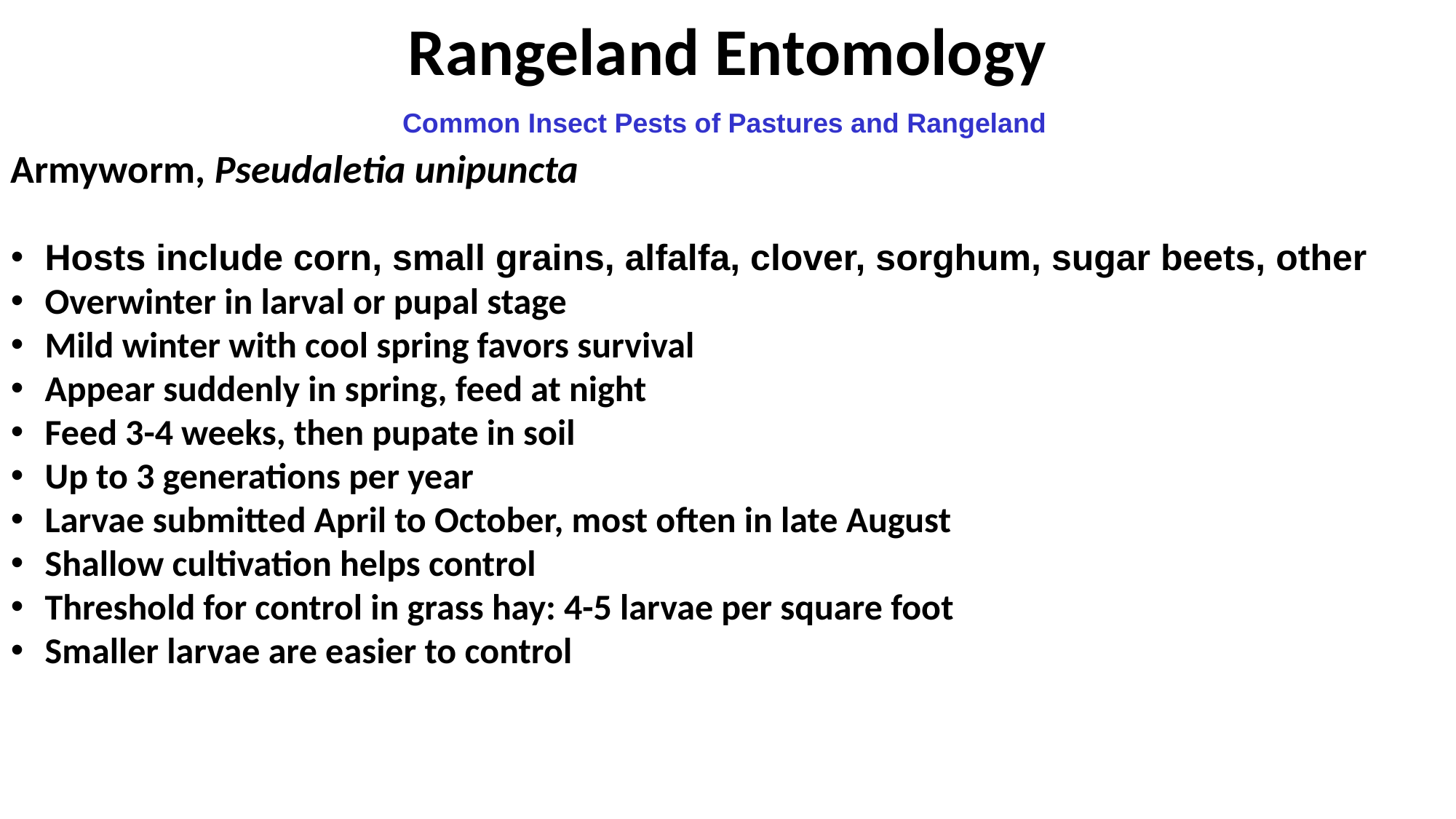

Rangeland Entomology
Common Insect Pests of Pastures and Rangeland
Armyworm, Pseudaletia unipuncta

Hosts include corn, small grains, alfalfa, clover, sorghum, sugar beets, other
Overwinter in larval or pupal stage
Mild winter with cool spring favors survival
Appear suddenly in spring, feed at night
Feed 3-4 weeks, then pupate in soil
Up to 3 generations per year
Larvae submitted April to October, most often in late August
Shallow cultivation helps control
Threshold for control in grass hay: 4-5 larvae per square foot
Smaller larvae are easier to control